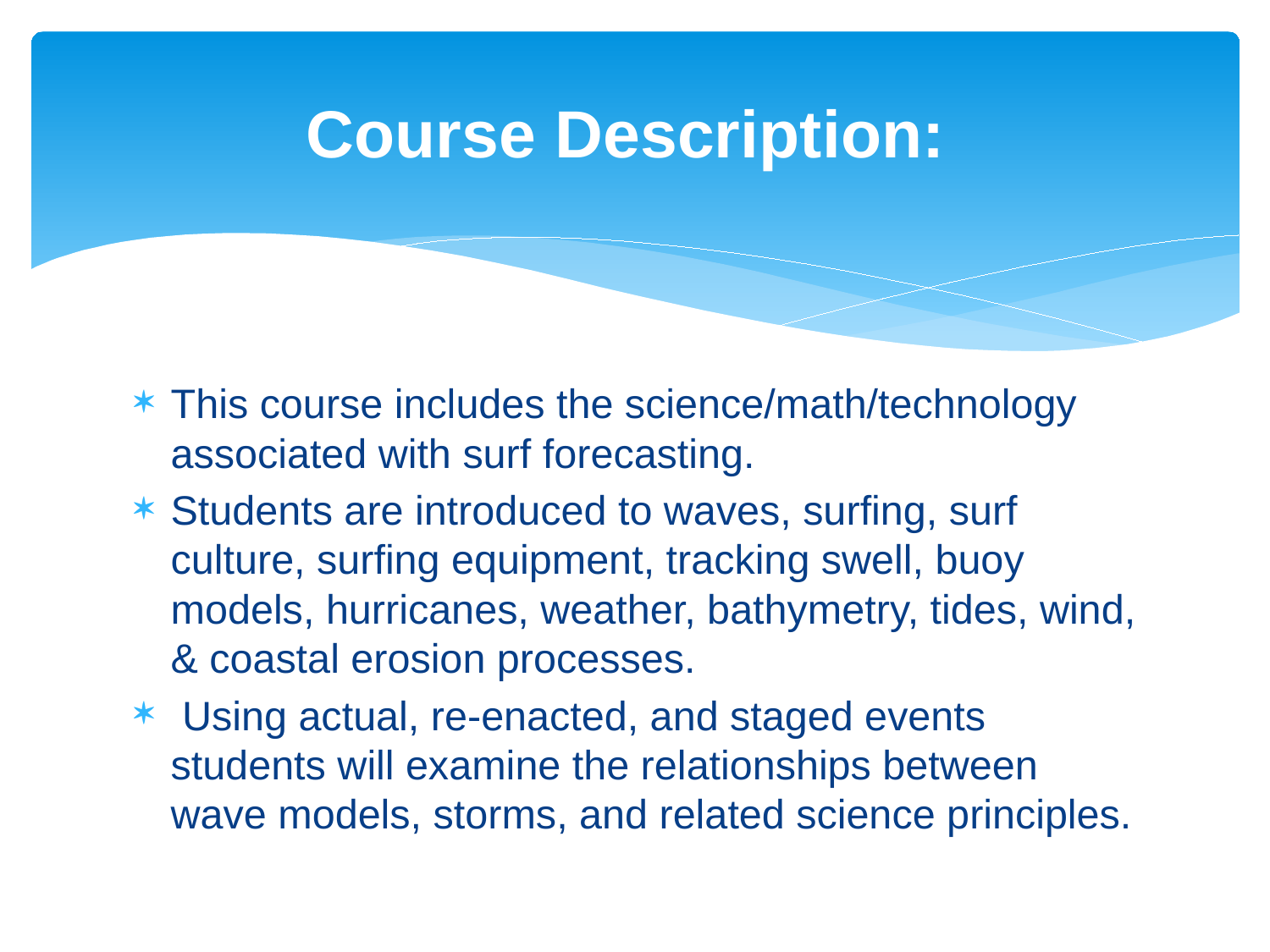

# Course Description:
This course includes the science/math/technology associated with surf forecasting.
Students are introduced to waves, surfing, surf culture, surfing equipment, tracking swell, buoy models, hurricanes, weather, bathymetry, tides, wind, & coastal erosion processes.
 Using actual, re-enacted, and staged events students will examine the relationships between wave models, storms, and related science principles.